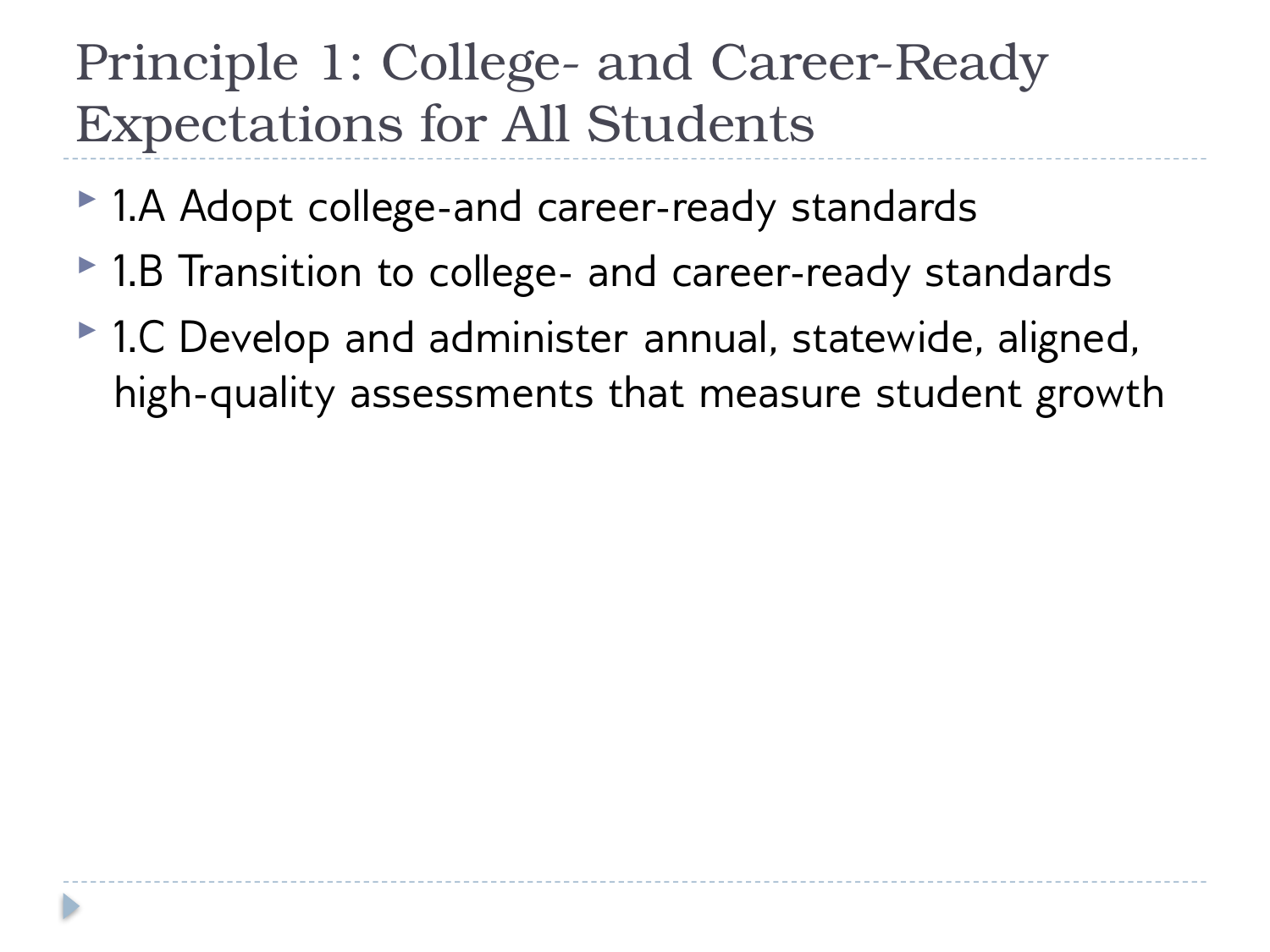

# Principle 1: College- and Career-Ready Expectations for All Students
1.A Adopt college-and career-ready standards
1.B Transition to college- and career-ready standards
1.C Develop and administer annual, statewide, aligned, high-quality assessments that measure student growth